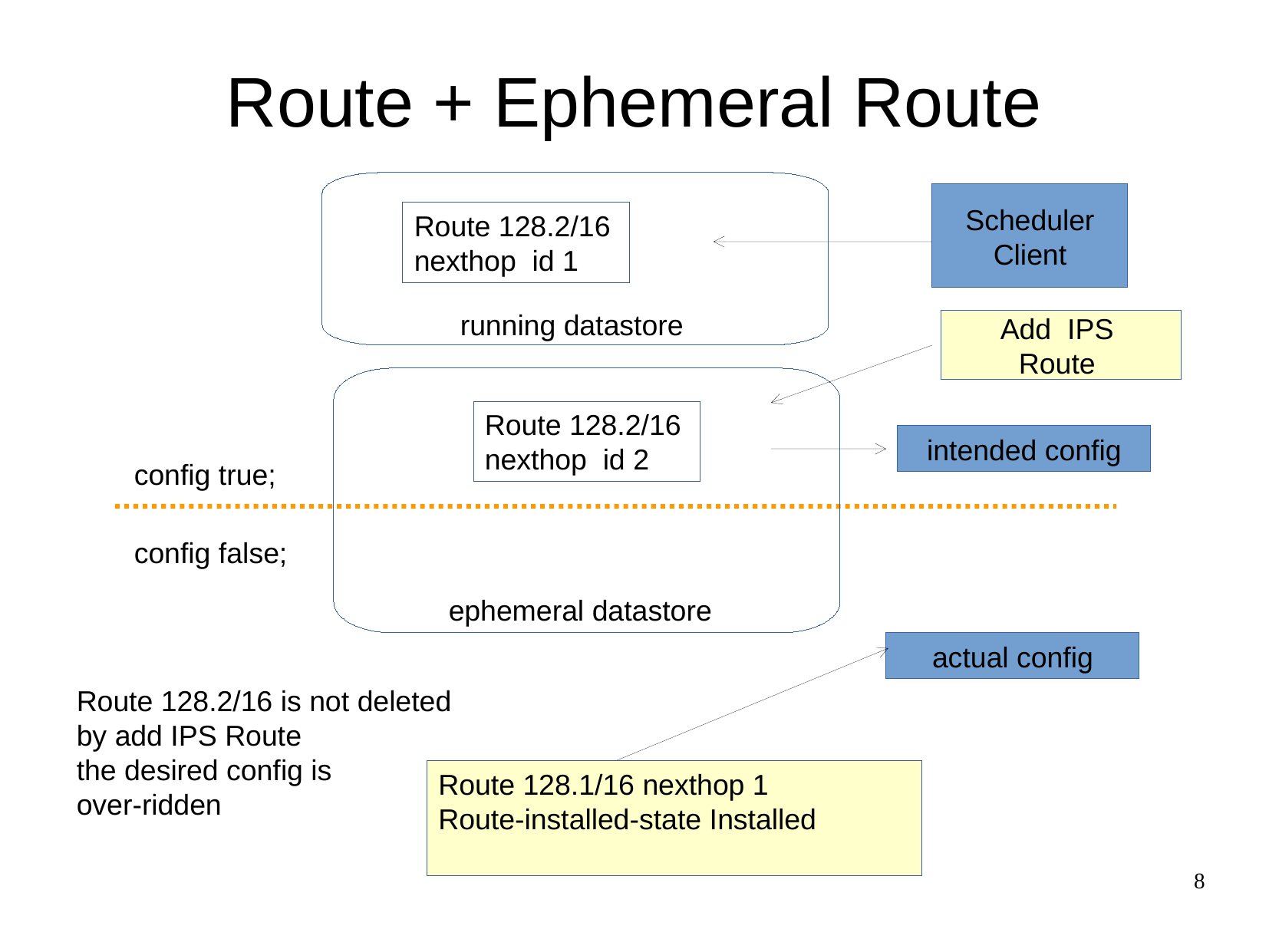

Route + Ephemeral Route

Scheduler
Client
Route 128.2/16
nexthop  id 1

running datastore
Add  IPS
Route

Route 128.2/16
nexthop  id 2
intended config

config true;

config false;
ephemeral datastore
actual config

Route 128.2/16 is not deleted
by add IPS Route
the desired config is
over-ridden
Route 128.1/16 nexthop 1
Route-installed-state Installed

8